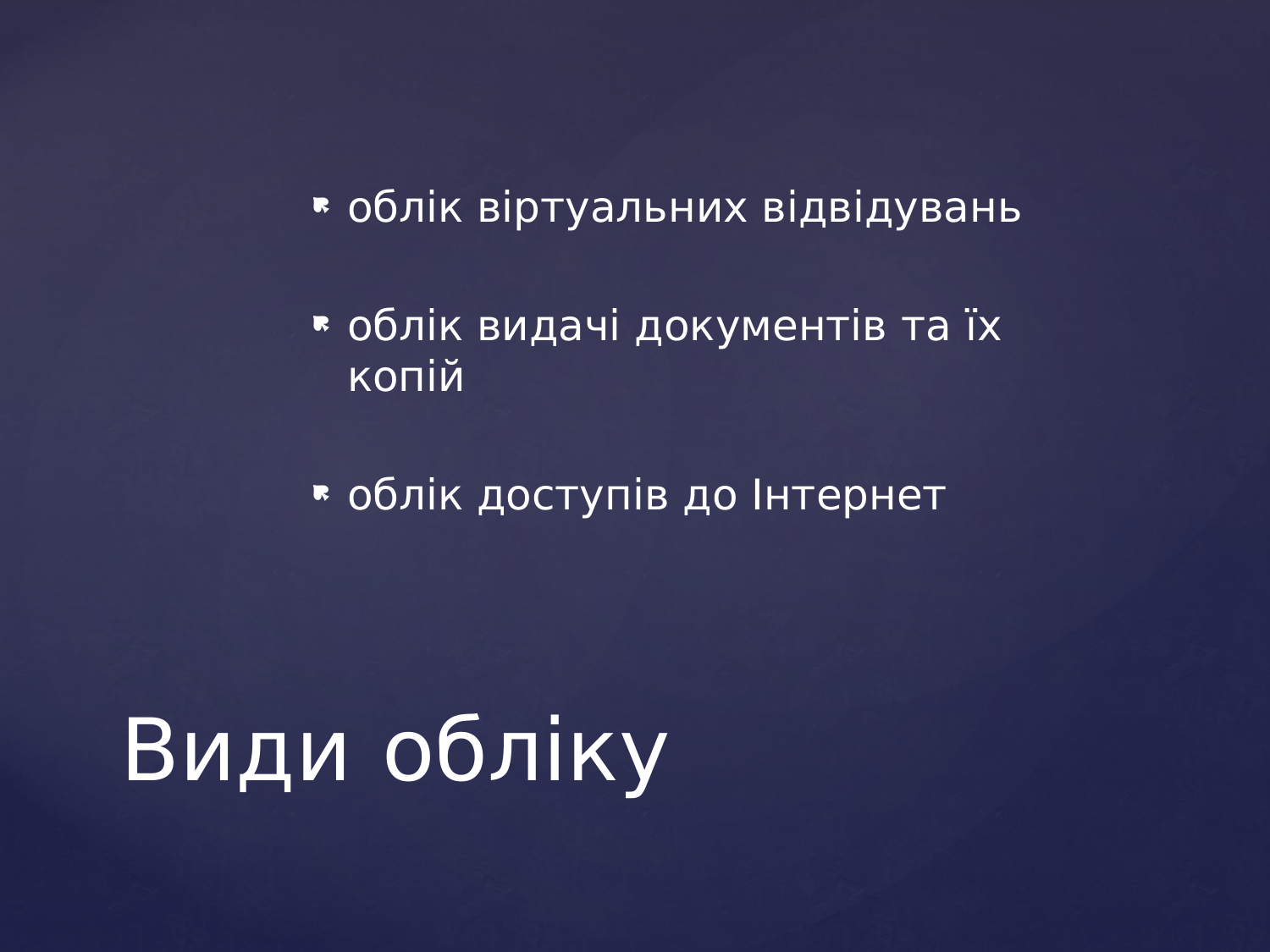

облік віртуальних відвідувань

облік видачі документів та їх копій

облік доступів до Інтернет
# Види обліку